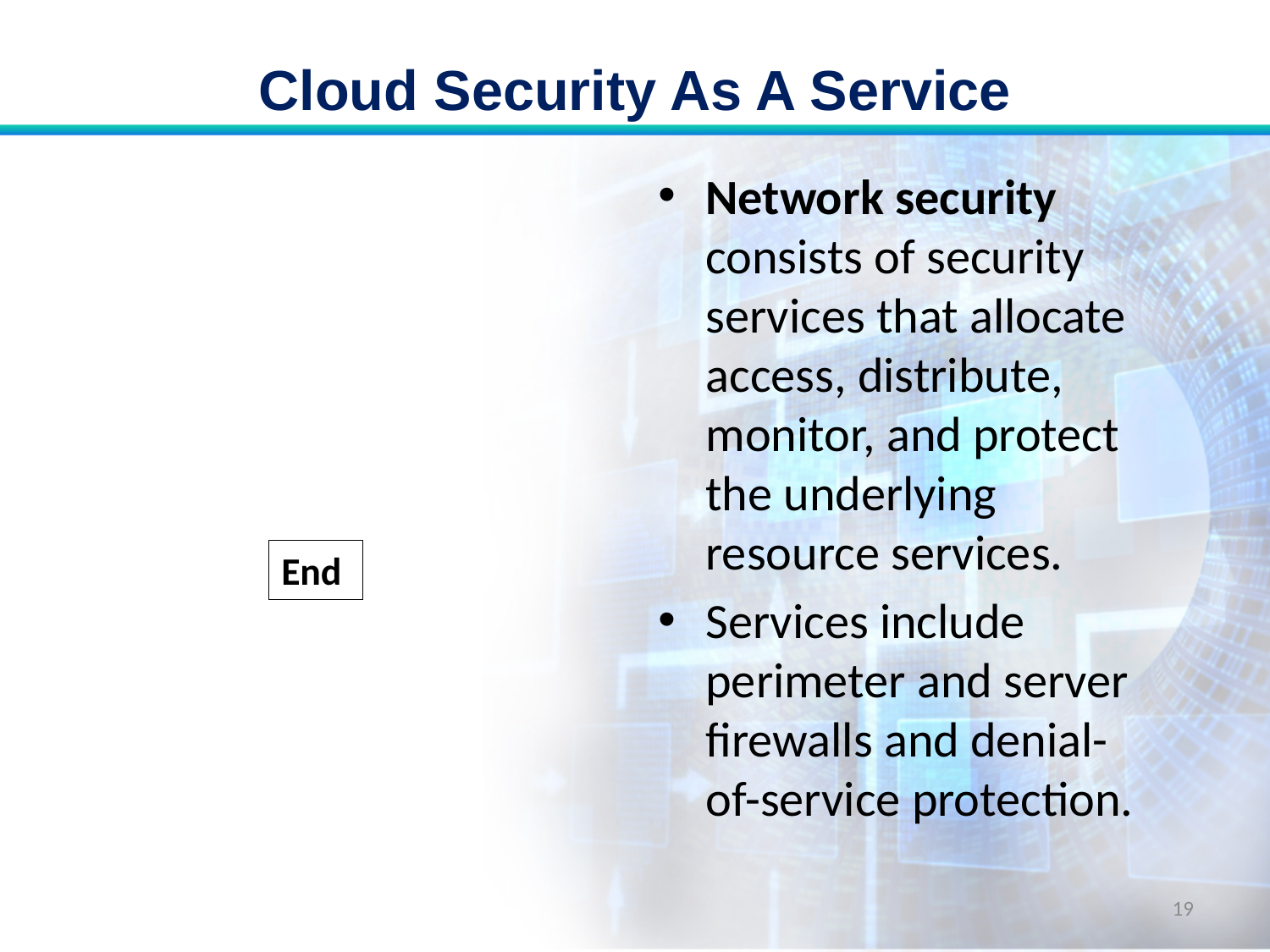

# Cloud Security As A Service
Network security consists of security services that allocate access, distribute, monitor, and protect the underlying resource services.
Services include perimeter and server firewalls and denial-of-service protection.

End
19